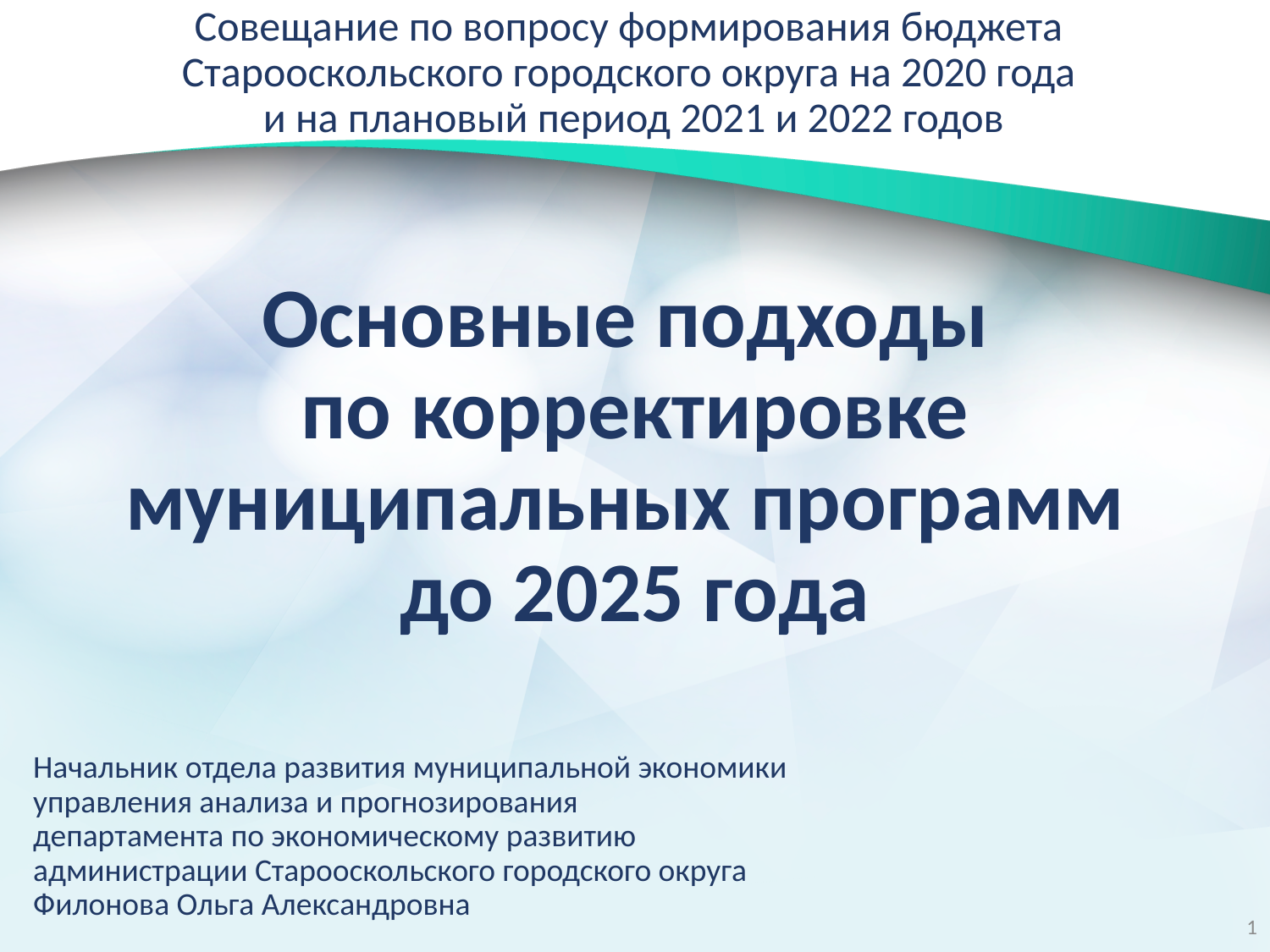

# Совещание по вопросу формирования бюджета Старооскольского городского округа на 2020 года и на плановый период 2021 и 2022 годов
Основные подходы
по корректировке
муниципальных программ
до 2025 года
Начальник отдела развития муниципальной экономики
управления анализа и прогнозирования
департамента по экономическому развитию
администрации Старооскольского городского округа
Филонова Ольга Александровна
1